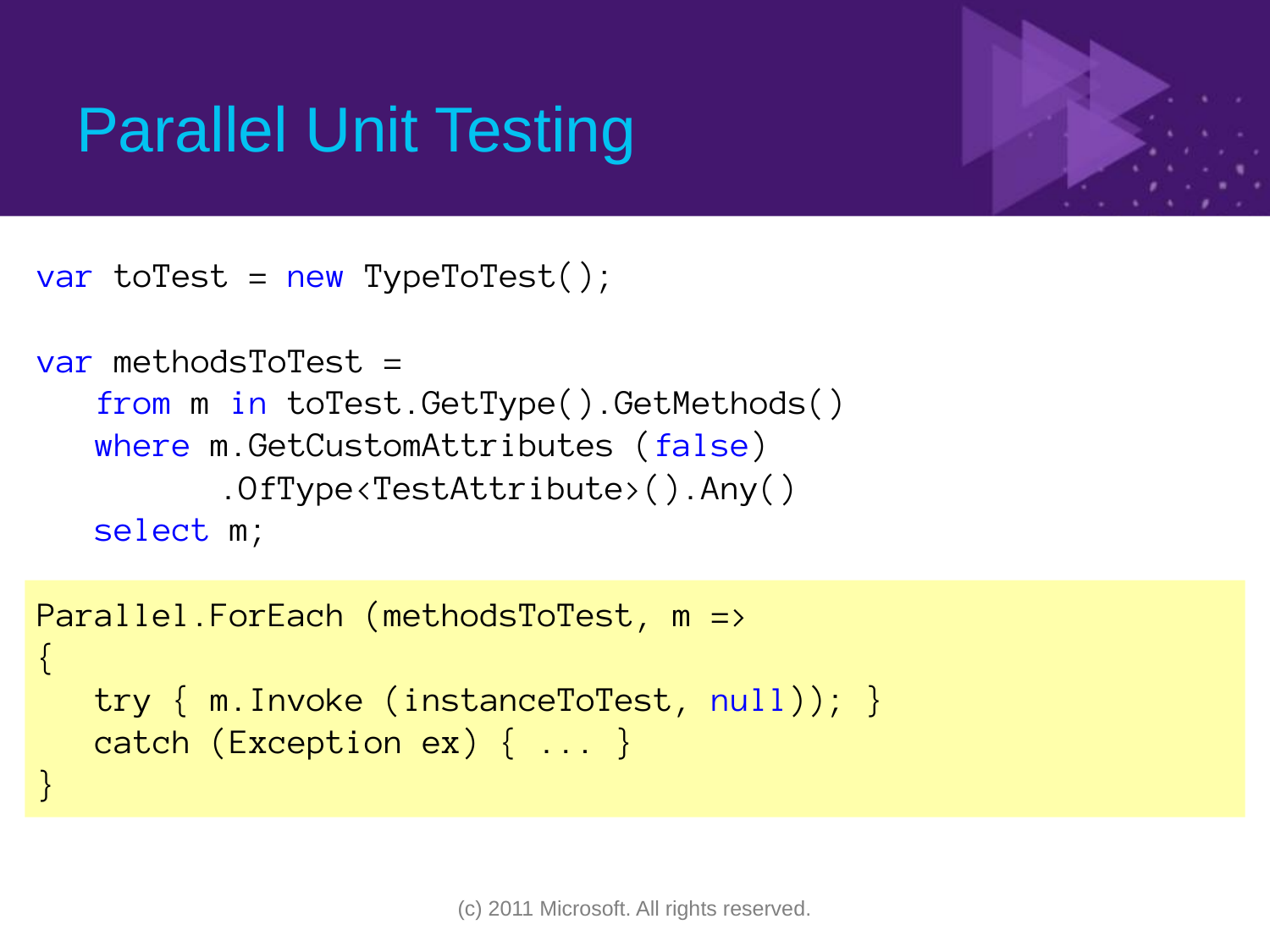

# Parallel Unit Testing
var toTest = new TypeToTest();

var methodsToTest =
   from m in toTest.GetType().GetMethods()
   where m.GetCustomAttributes (false)
       .OfType<TestAttribute>().Any()
   select m;

Parallel.ForEach (methodsToTest, m =>
{
   try { m.Invoke (instanceToTest, null)); }
   catch (Exception ex) { ... }
}

(c) 2011 Microsoft. All rights reserved.